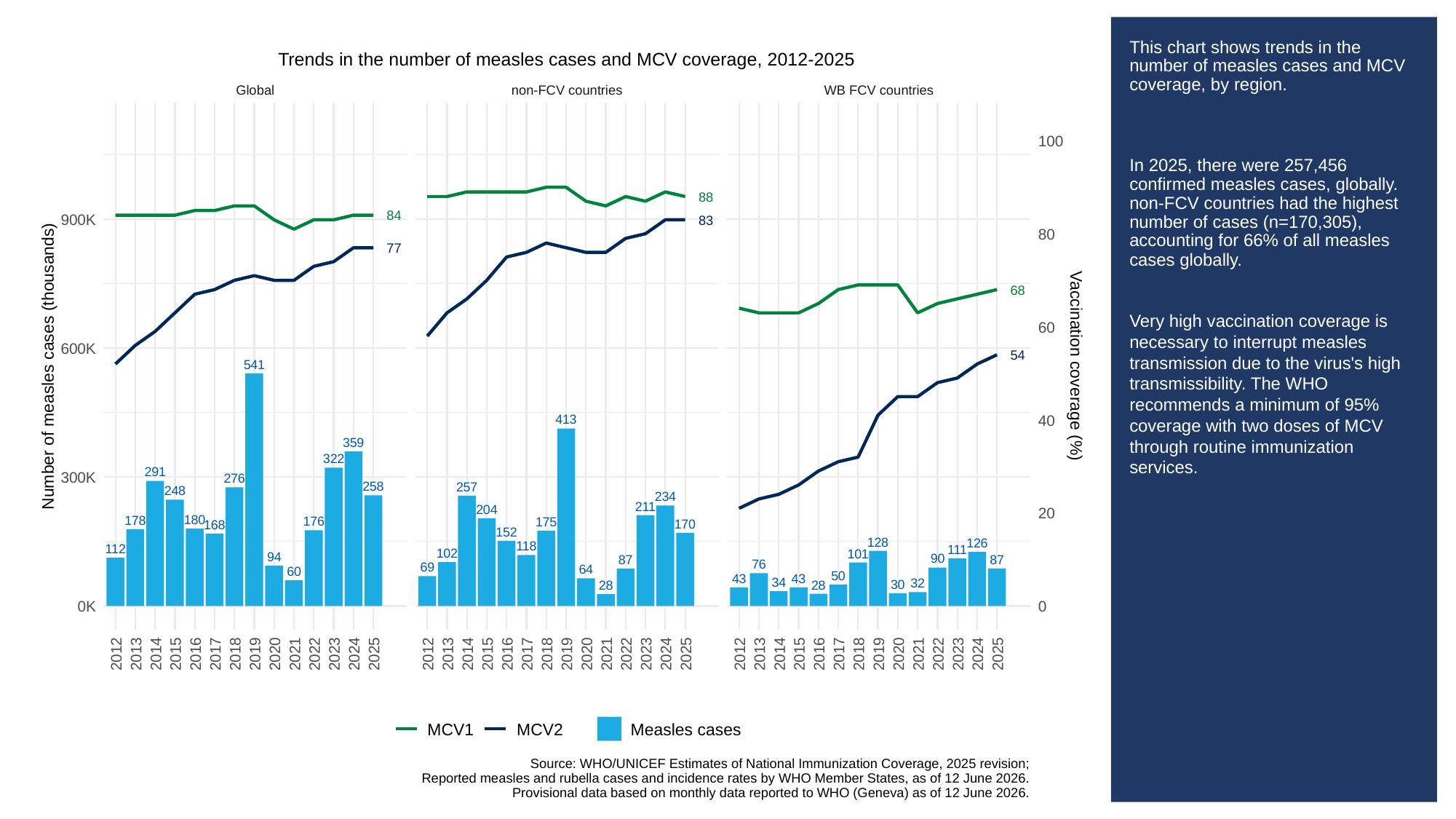

# This chart shows trends in the number of measles cases and MCV coverage, by region.

In 2025, there were 257,456 confirmed measles cases, globally. non-FCV countries had the highest number of cases (n=170,305), accounting for 66% of all measles cases globally.

Very high vaccination coverage is necessary to interrupt measles transmission due to the virus's high transmissibility. The WHO recommends a minimum of 95% coverage with two doses of MCV through routine immunization services.

Trends in the number of measles cases and MCV coverage, 2012-2025
Global
non-FCV countries
WB FCV countries

100

88

84
900K
83

80
77

68

60
600K

54

541
Number of measles cases (thousands)
Vaccination coverage (%)

40
413

359

322
291

300K
276

258
257
248

234

211
204

20
180

178
176
175

170
168
152

128
126

118

112
111
102
101

94

90
87
87

76

69

64

60

50

43
43

34
32

30
28
28

0K
0

2012
2013
2014
2015
2016
2017
2018
2019
2020
2021
2022
2023
2024
2025
2012
2013
2014
2015
2016
2017
2018
2019
2020
2021
2022
2023
2024
2025
2012
2013
2014
2015
2016
2017
2018
2019
2020
2021
2022
2023
2024
2025

MCV1
MCV2
Measles cases

Source: WHO/UNICEF Estimates of National Immunization Coverage, 2025 revision;
Reported measles and rubella cases and incidence rates by WHO Member States, as of 12 June 2026.
Provisional data based on monthly data reported to WHO (Geneva) as of 12 June 2026.